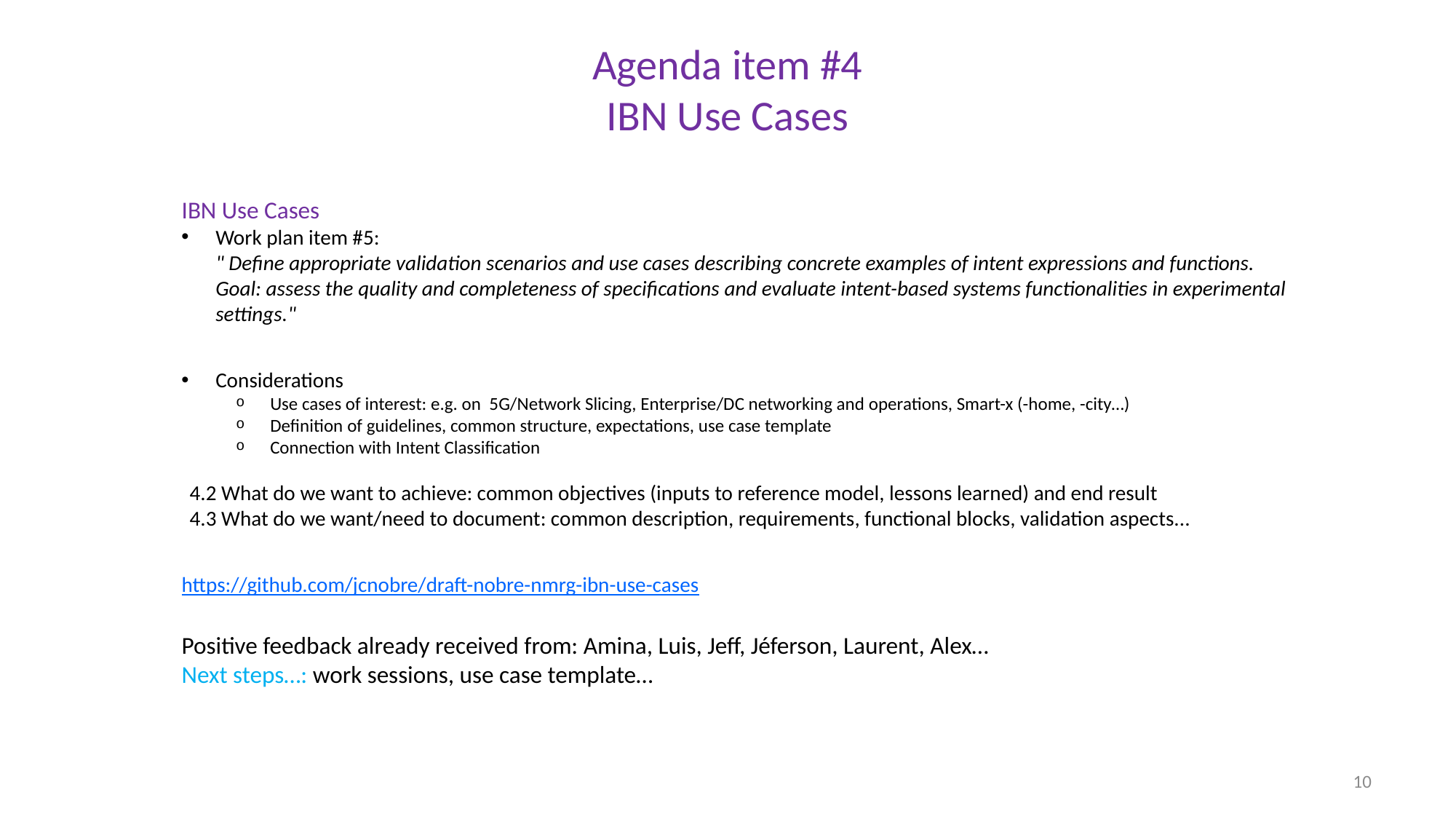

Agenda item #4
IBN Use Cases
IBN Use Cases
Work plan item #5:
" Define appropriate validation scenarios and use cases describing concrete examples of intent expressions and functions.
Goal: assess the quality and completeness of specifications and evaluate intent-based systems functionalities in experimental settings."

Considerations
Use cases of interest: e.g. on  5G/Network Slicing, Enterprise/DC networking and operations, Smart-x (-home, -city…)
Definition of guidelines, common structure, expectations, use case template
Connection with Intent Classification

             4.2 What do we want to achieve: common objectives (inputs to reference model, lessons learned) and end result
             4.3 What do we want/need to document: common description, requirements, functional blocks, validation aspects...

https://github.com/jcnobre/draft-nobre-nmrg-ibn-use-cases

Positive feedback already received from: Amina, Luis, Jeff, Jéferson, Laurent, Alex…
Next steps…: work sessions, use case template…

10